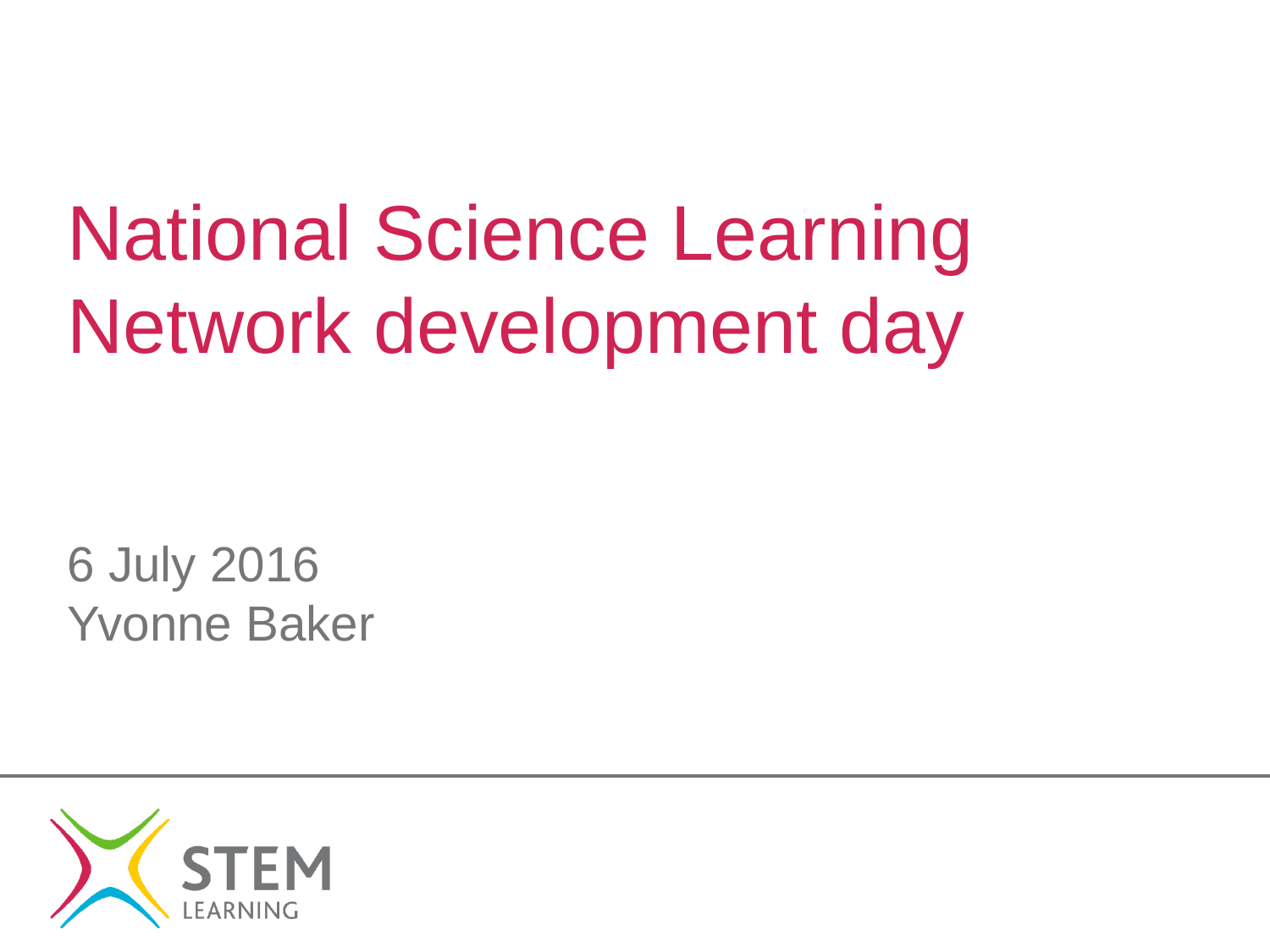

# National Science Learning Network development day
6 July 2016
Yvonne Baker